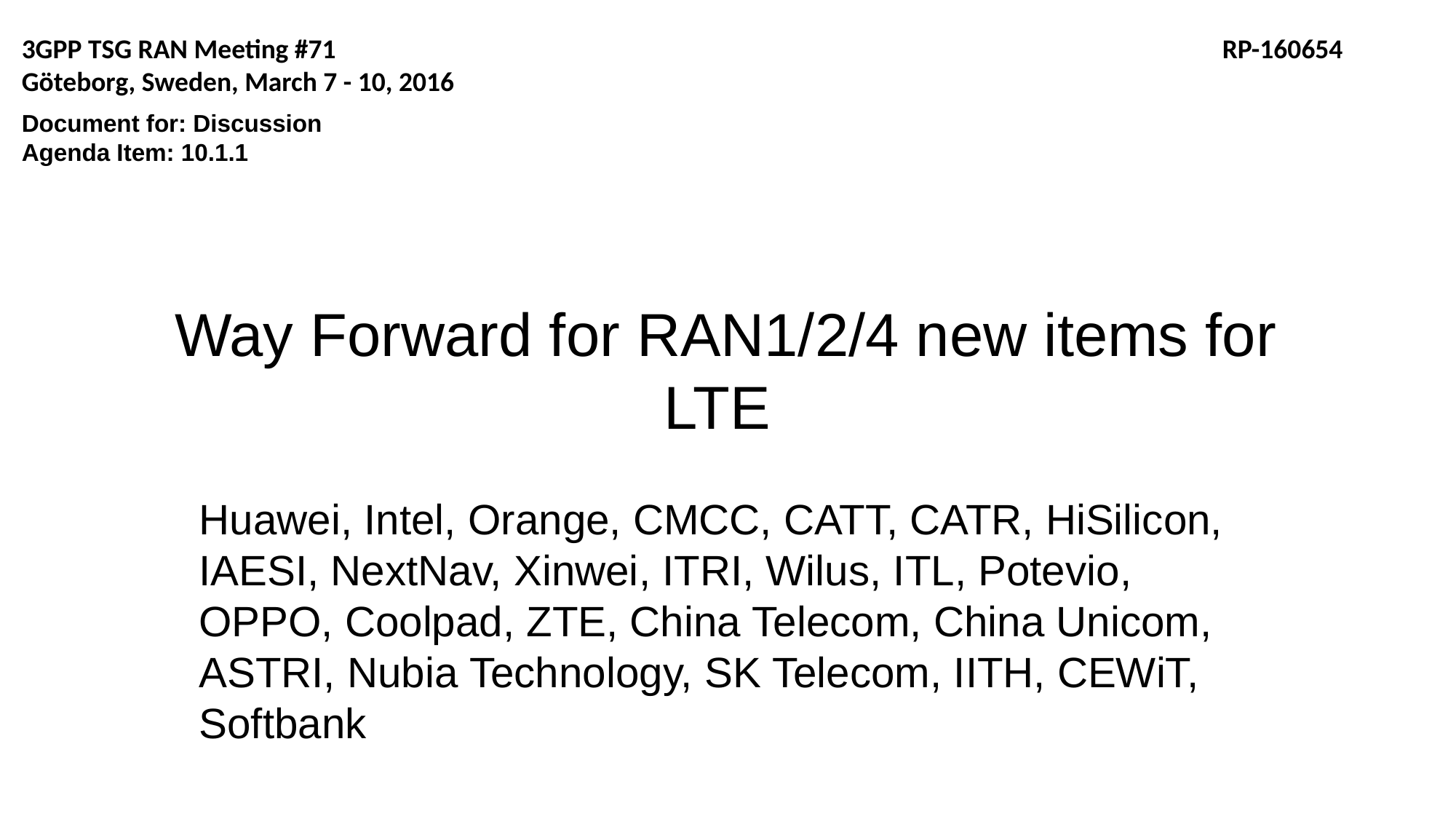

3GPP TSG RAN Meeting #71									RP-160654
Göteborg, Sweden, March 7 - 10, 2016

Document for: Discussion
Agenda Item: 10.1.1

# Way Forward for RAN1/2/4 new items for LTE
Huawei, Intel, Orange, CMCC, CATT, CATR, HiSilicon, IAESI, NextNav, Xinwei, ITRI, Wilus, ITL, Potevio, OPPO, Coolpad, ZTE, China Telecom, China Unicom, ASTRI, Nubia Technology, SK Telecom, IITH, CEWiT, Softbank